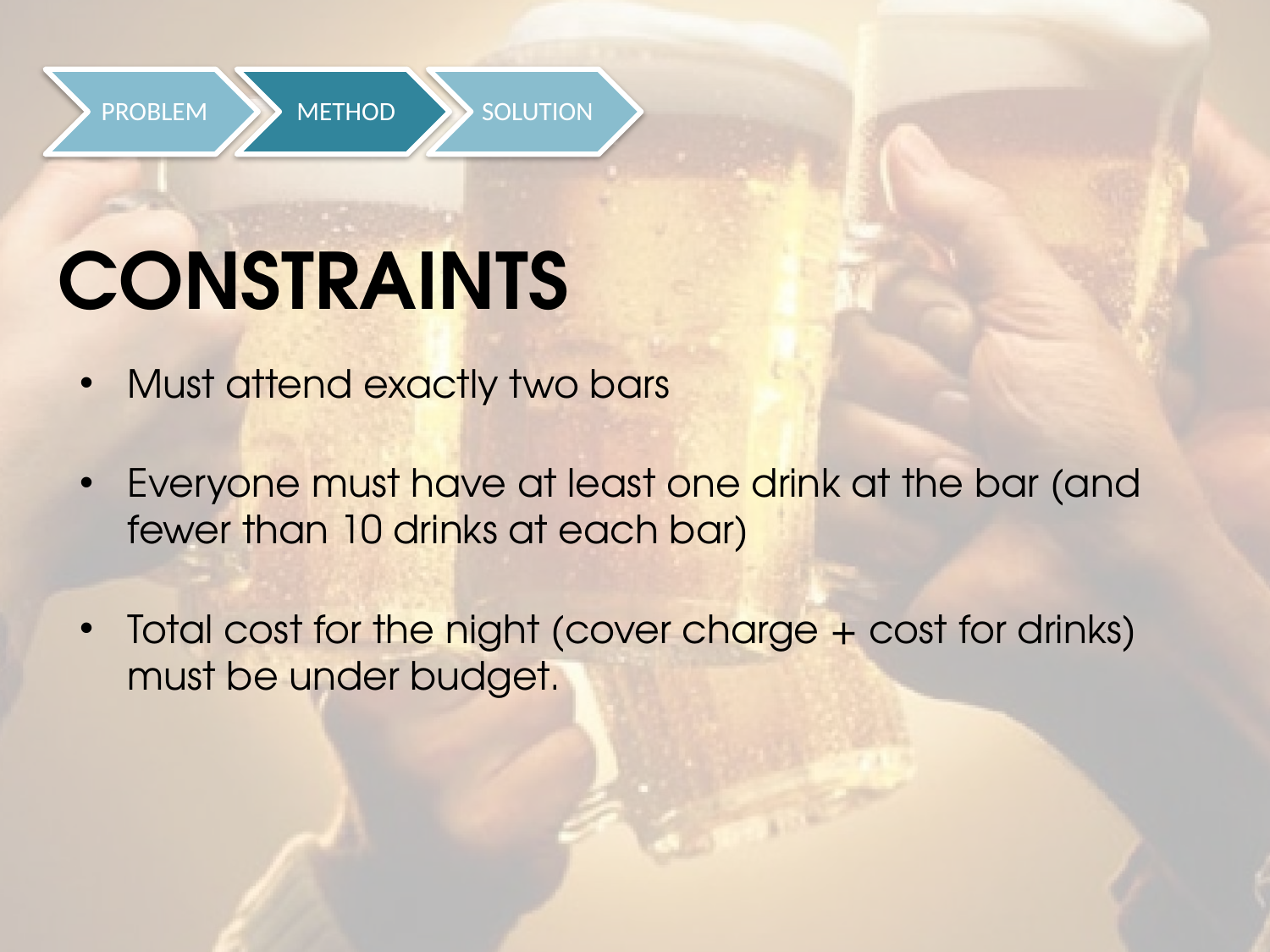

PROBLEM
METHOD
SOLUTION
# CONSTRAINTS
Must attend exactly two bars
Everyone must have at least one drink at the bar (and fewer than 10 drinks at each bar)
Total cost for the night (cover charge + cost for drinks) must be under budget.